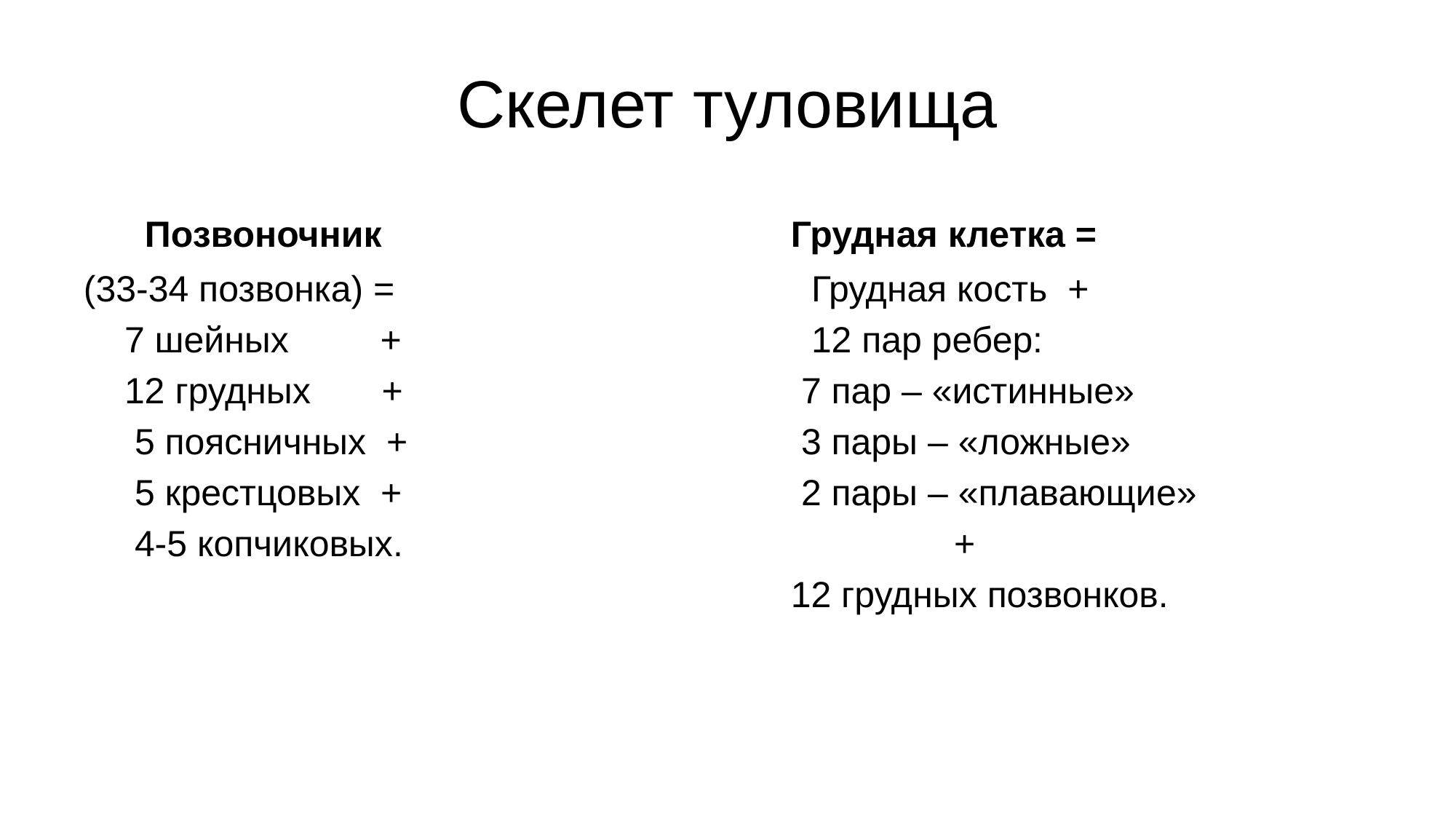

# Скелет туловища
      Позвоночник
    Грудная клетка =
(33-34 позвонка) =
    7 шейных         +
    12 грудных       +
     5 поясничных  +
     5 крестцовых  +
     4-5 копчиковых.
      Грудная кость  +
      12 пар ребер:
     7 пар – «истинные»
     3 пары – «ложные»
     2 пары – «плавающие»
                    +
    12 грудных позвонков.